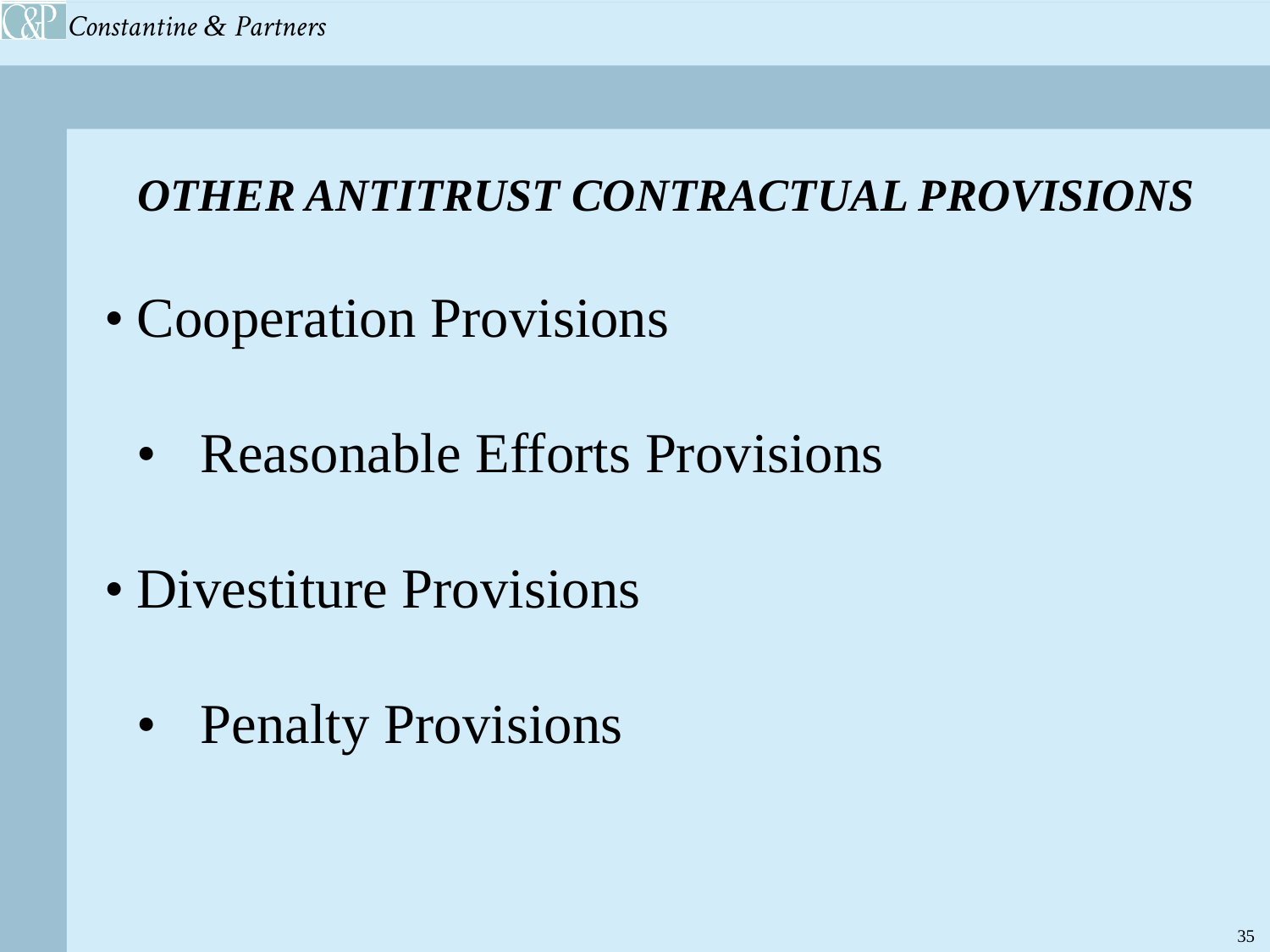

OTHER ANTITRUST CONTRACTUAL PROVISIONS
•	Cooperation Provisions

	• 	Reasonable Efforts Provisions

•	Divestiture Provisions

	• 	Penalty Provisions